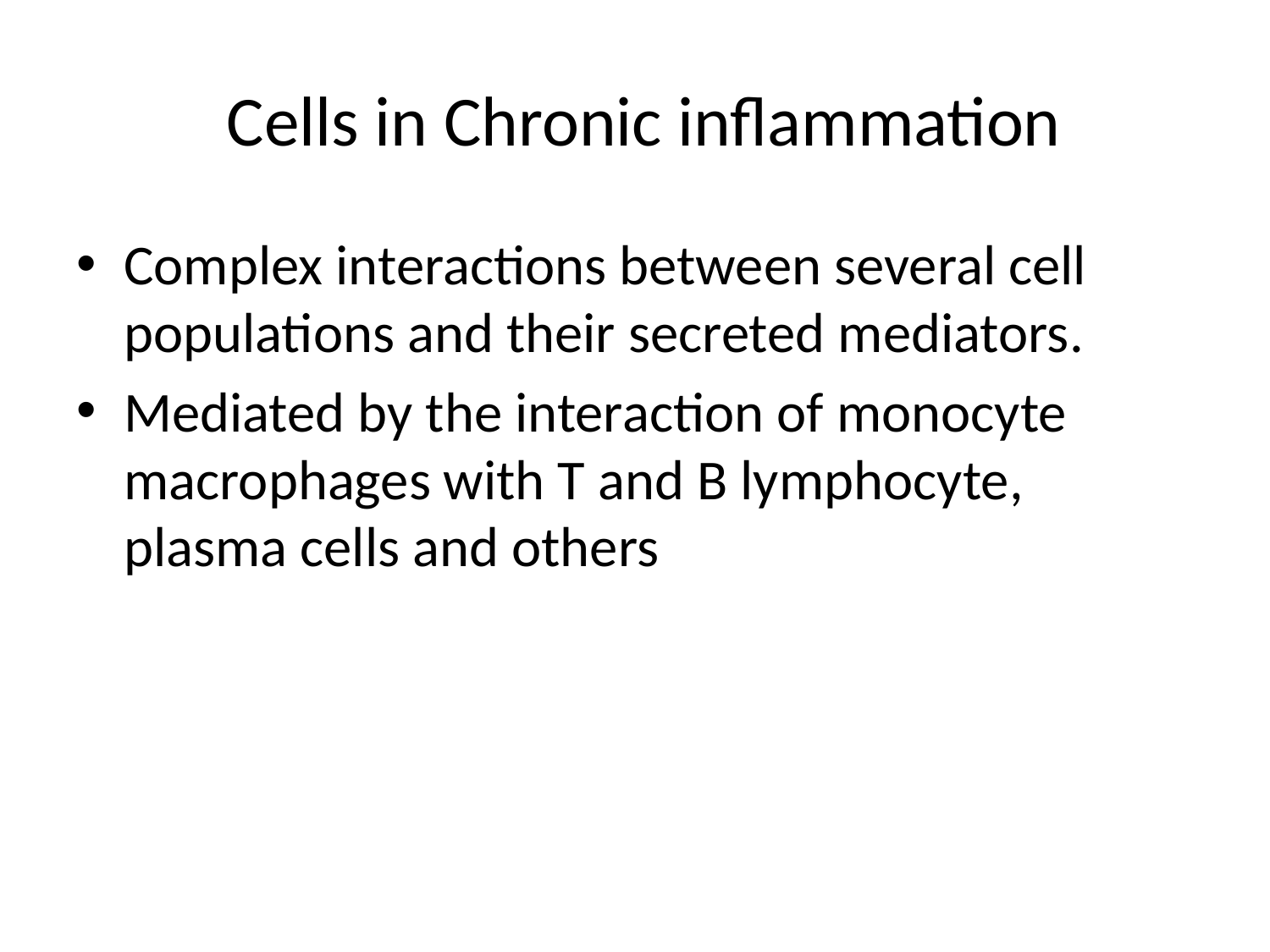

# Cells in Chronic inflammation
Complex interactions between several cell populations and their secreted mediators.
Mediated by the interaction of monocyte macrophages with T and B lymphocyte, plasma cells and others